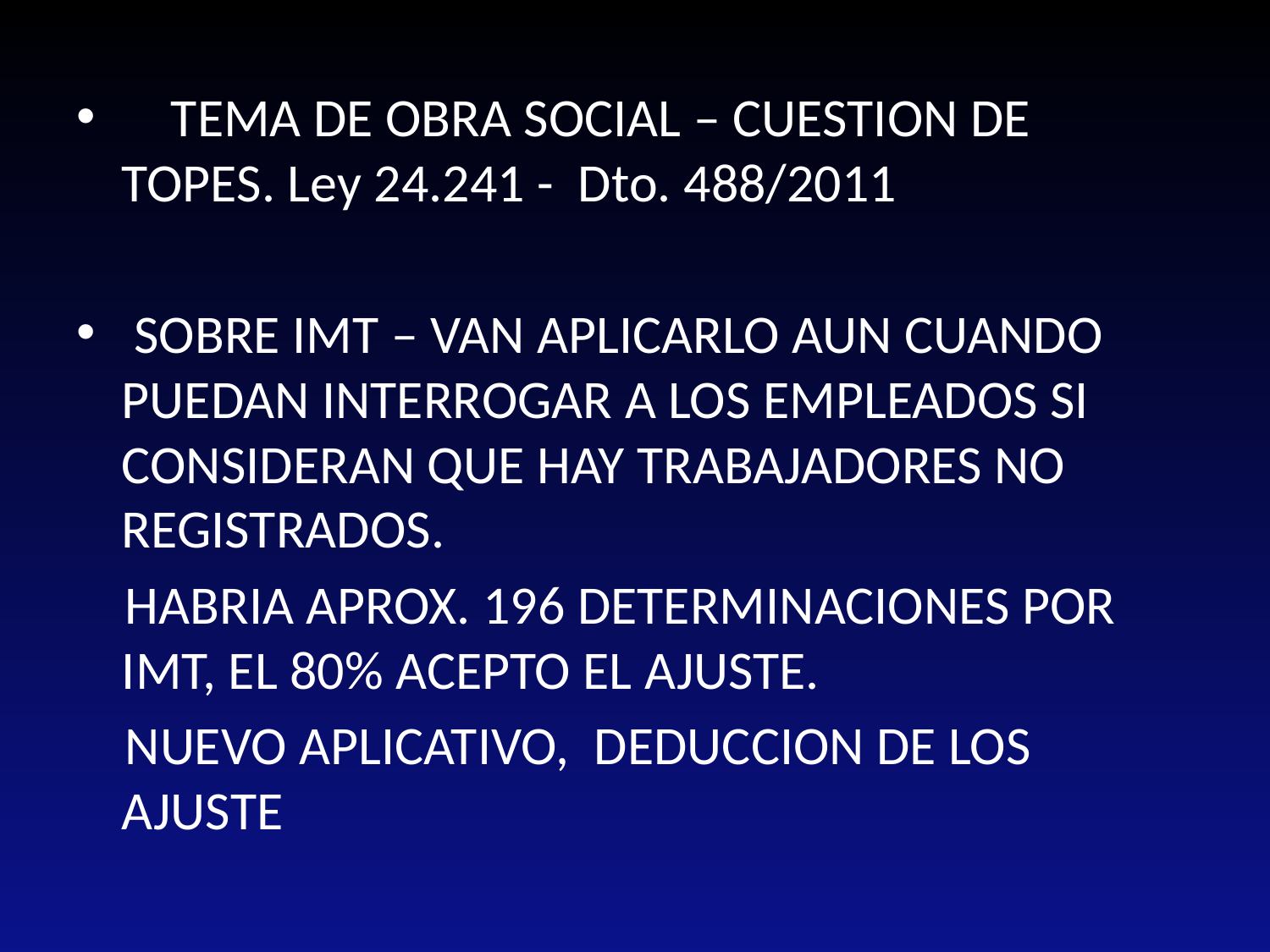

TEMA DE OBRA SOCIAL – CUESTION DE TOPES. Ley 24.241 -  Dto. 488/2011

 SOBRE IMT – VAN APLICARLO AUN CUANDO PUEDAN INTERROGAR A LOS EMPLEADOS SI CONSIDERAN QUE HAY TRABAJADORES NO REGISTRADOS.
    HABRIA APROX. 196 DETERMINACIONES POR IMT, EL 80% ACEPTO EL AJUSTE.
    NUEVO APLICATIVO,  DEDUCCION DE LOS AJUSTE